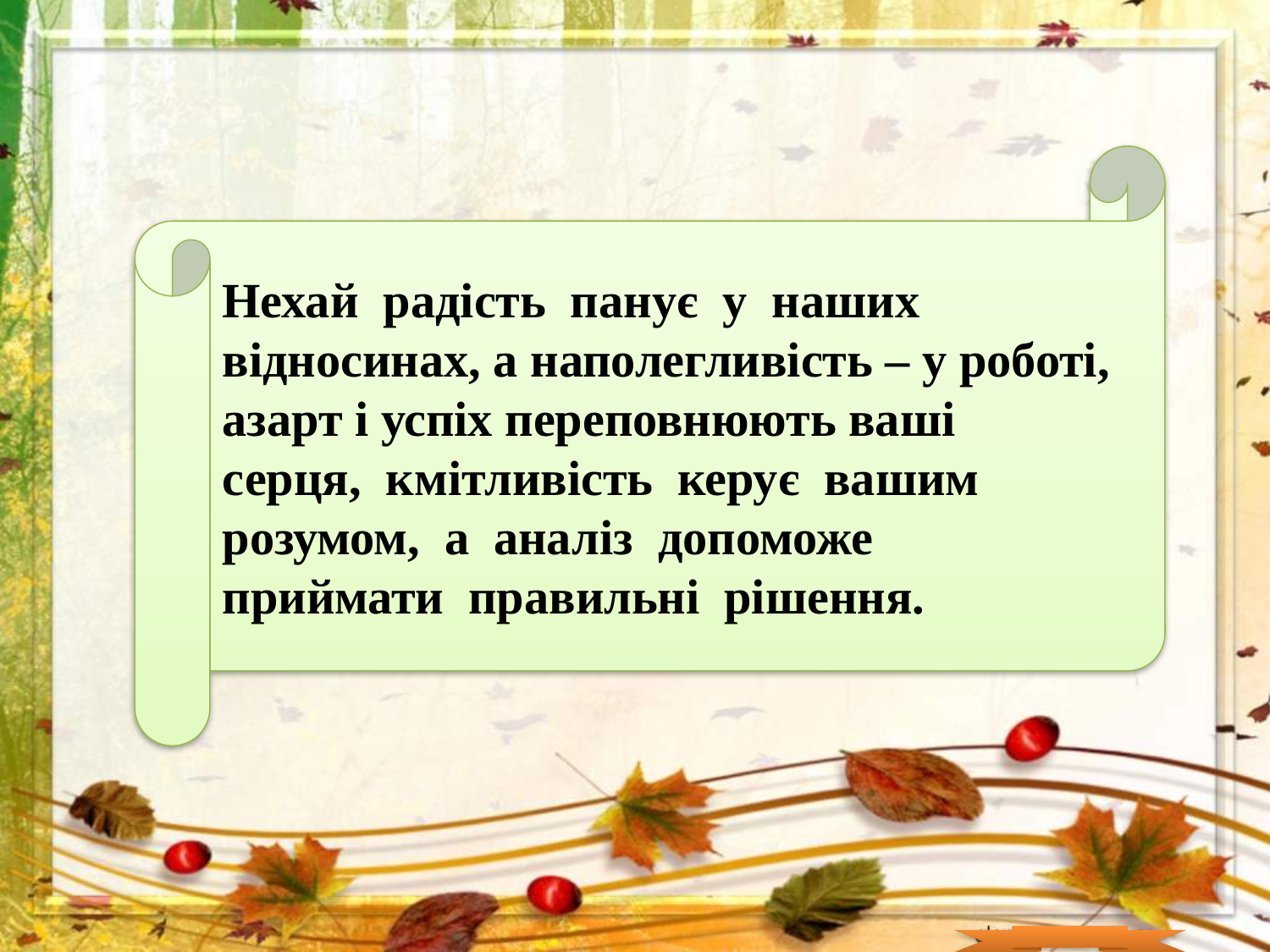

Нехай  радість  панує  у  наших  відносинах, а наполегливість – у роботі, азарт і успіх переповнюють ваші  серця,  кмітливість  керує  вашим  розумом,  а  аналіз  допоможе  приймати  правильні  рішення.